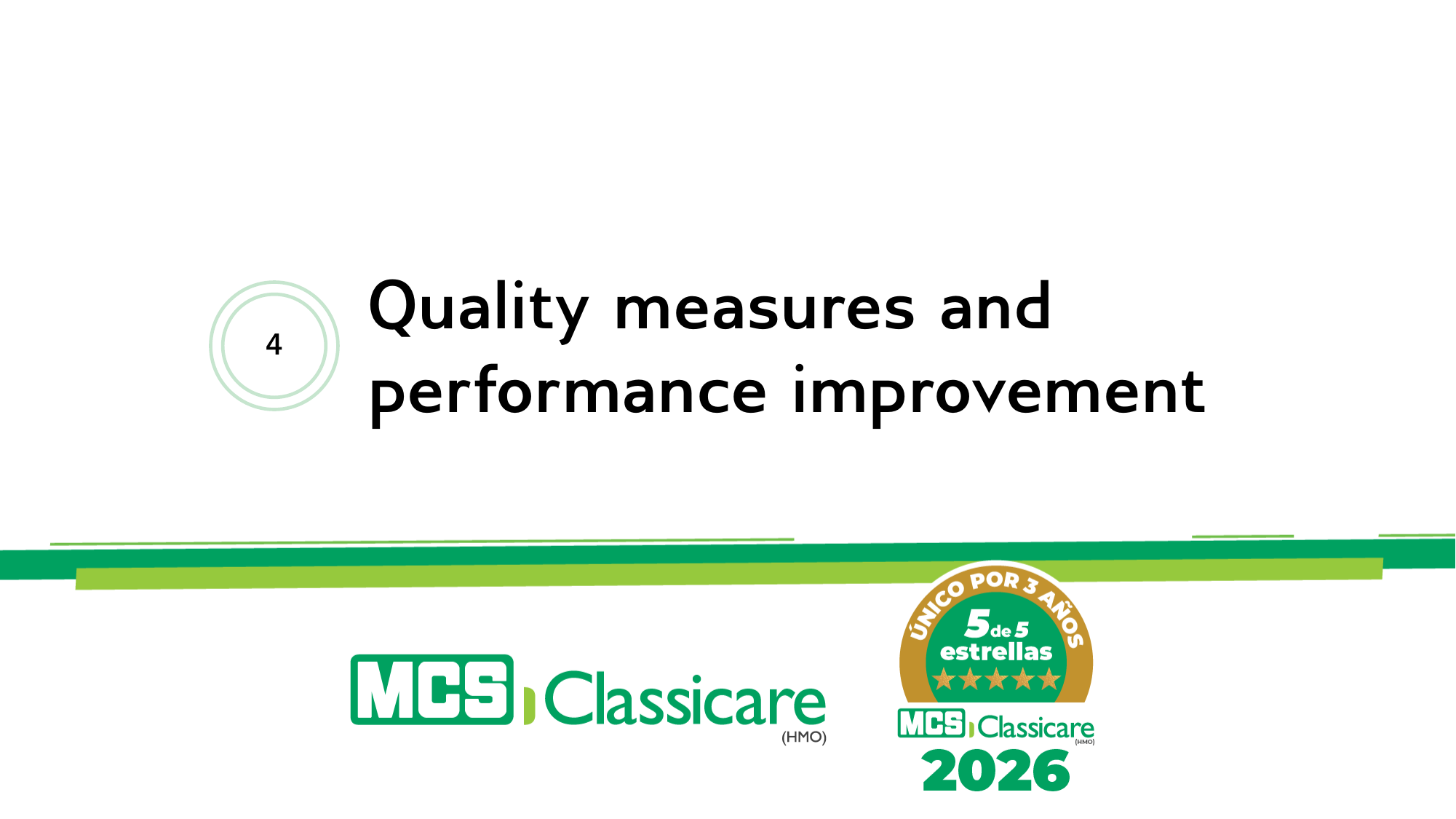

Quality measures and performance improvement

Quality measures and performance improvement
4